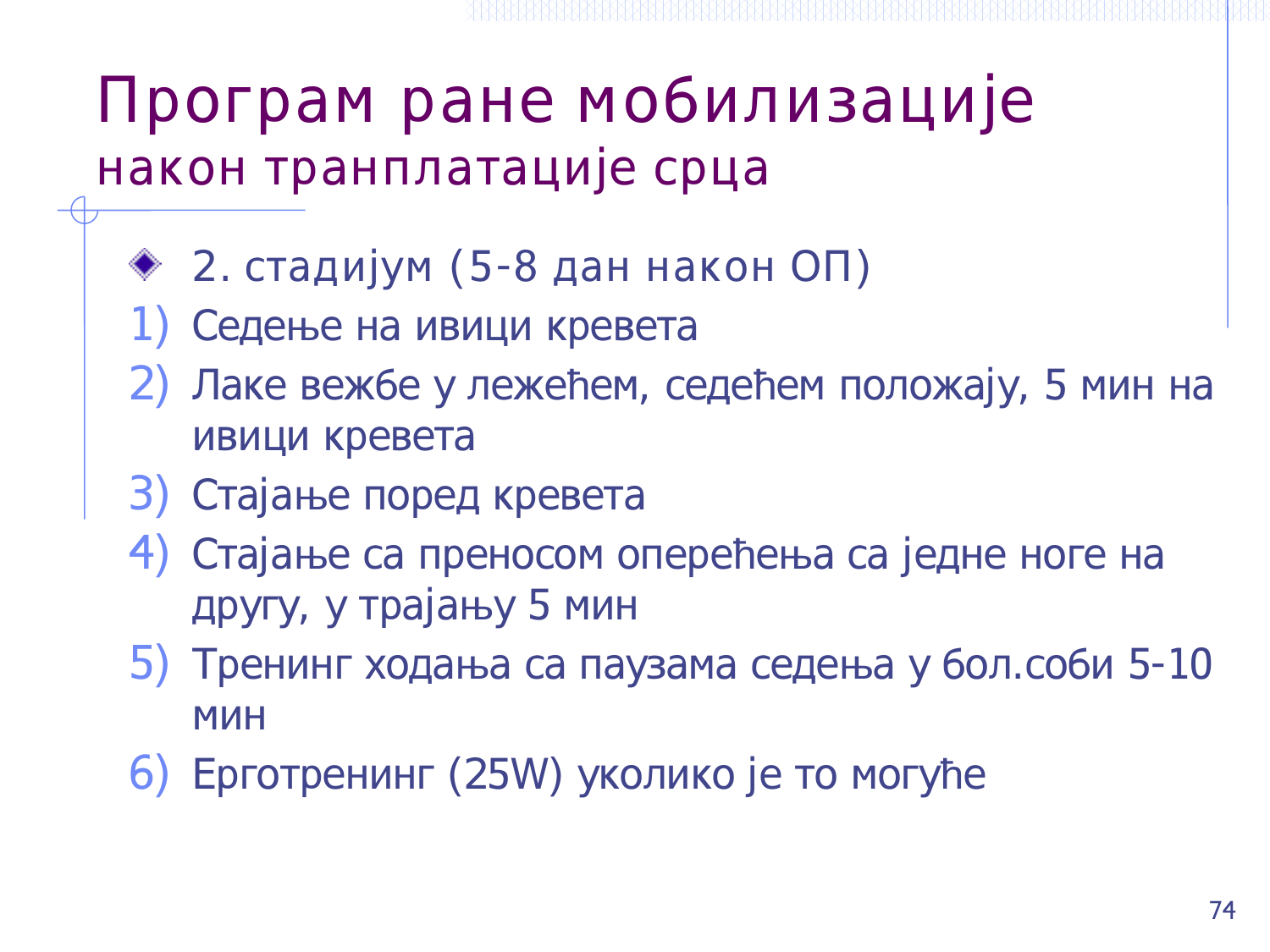

# Програм ране мобилизације након транплатације срца
2. стадијум (5-8 дан након ОП)
Седење на ивици кревета
Лаке вежбе у лежећем, седећем положају, 5 мин на ивици кревета
Стајање поред кревета
Стајање са преносом оперећења са једне ноге на другу, у трајању 5 мин
Тренинг ходања са паузама седења у бол.соби 5-10 мин
Ерготренинг (25W) уколико је то могуће
74